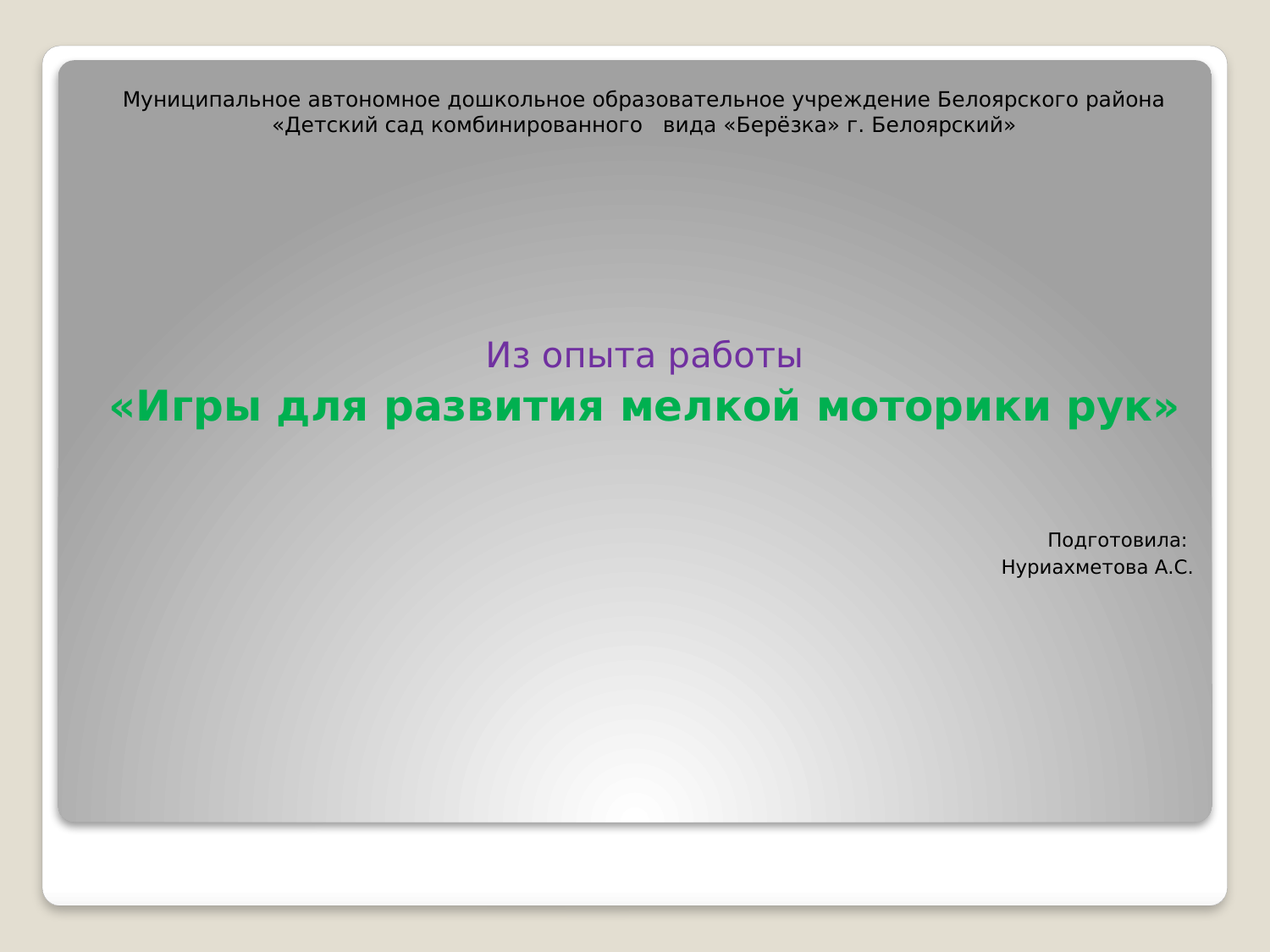

Муниципальное автономное дошкольное образовательное учреждение Белоярского района «Детский сад комбинированного   вида «Берёзка» г. Белоярский»

Из опыта работы
«Игры для развития мелкой моторики рук»

Подготовила:
Нуриахметова А.С.
#